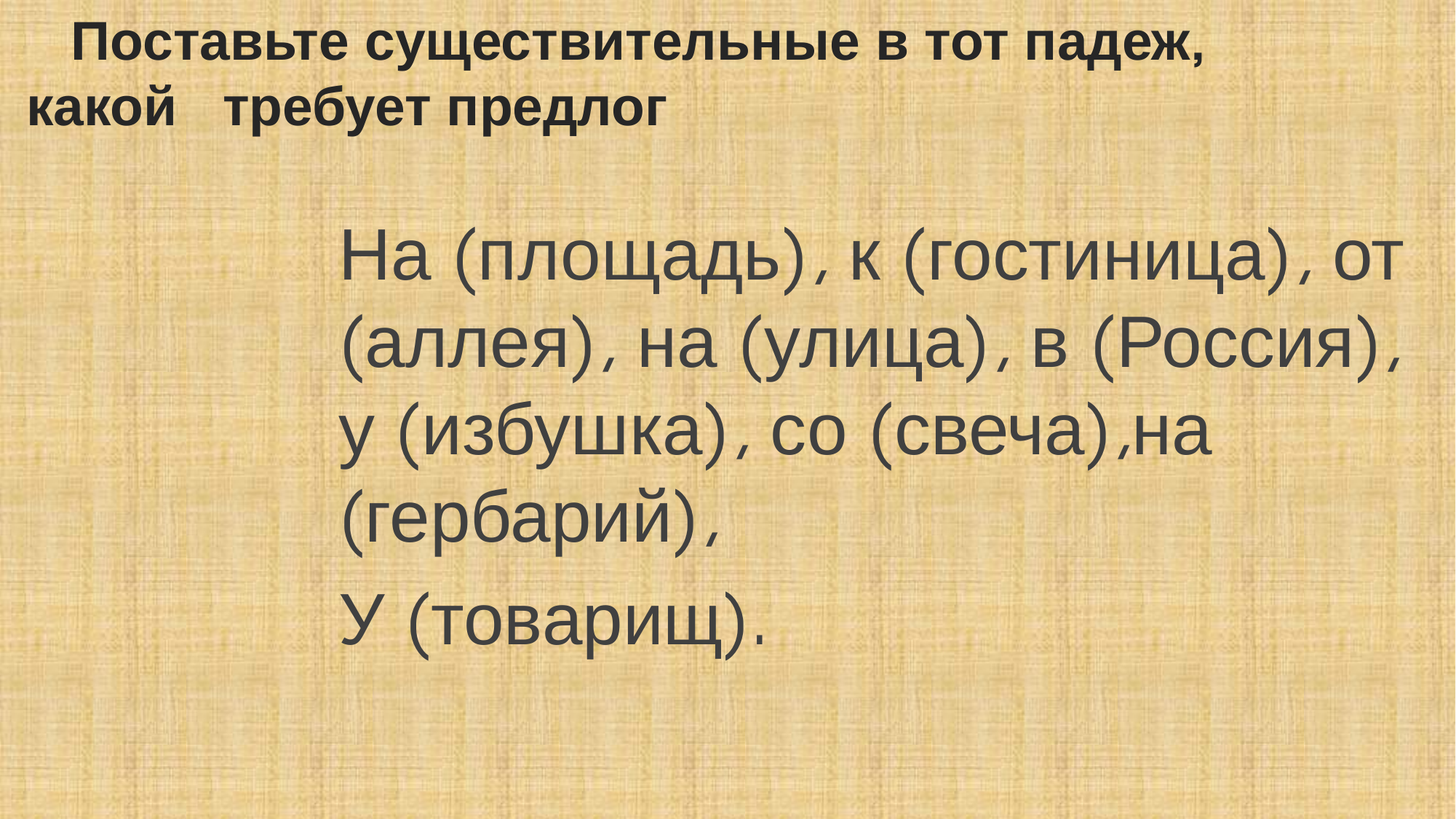

# Поставьте существительные в тот падеж, какой   требует предлог
На (площадь), к (гостиница), от (аллея), на (улица), в (Россия), у (избушка), со (свеча),на (гербарий),
У (товарищ).